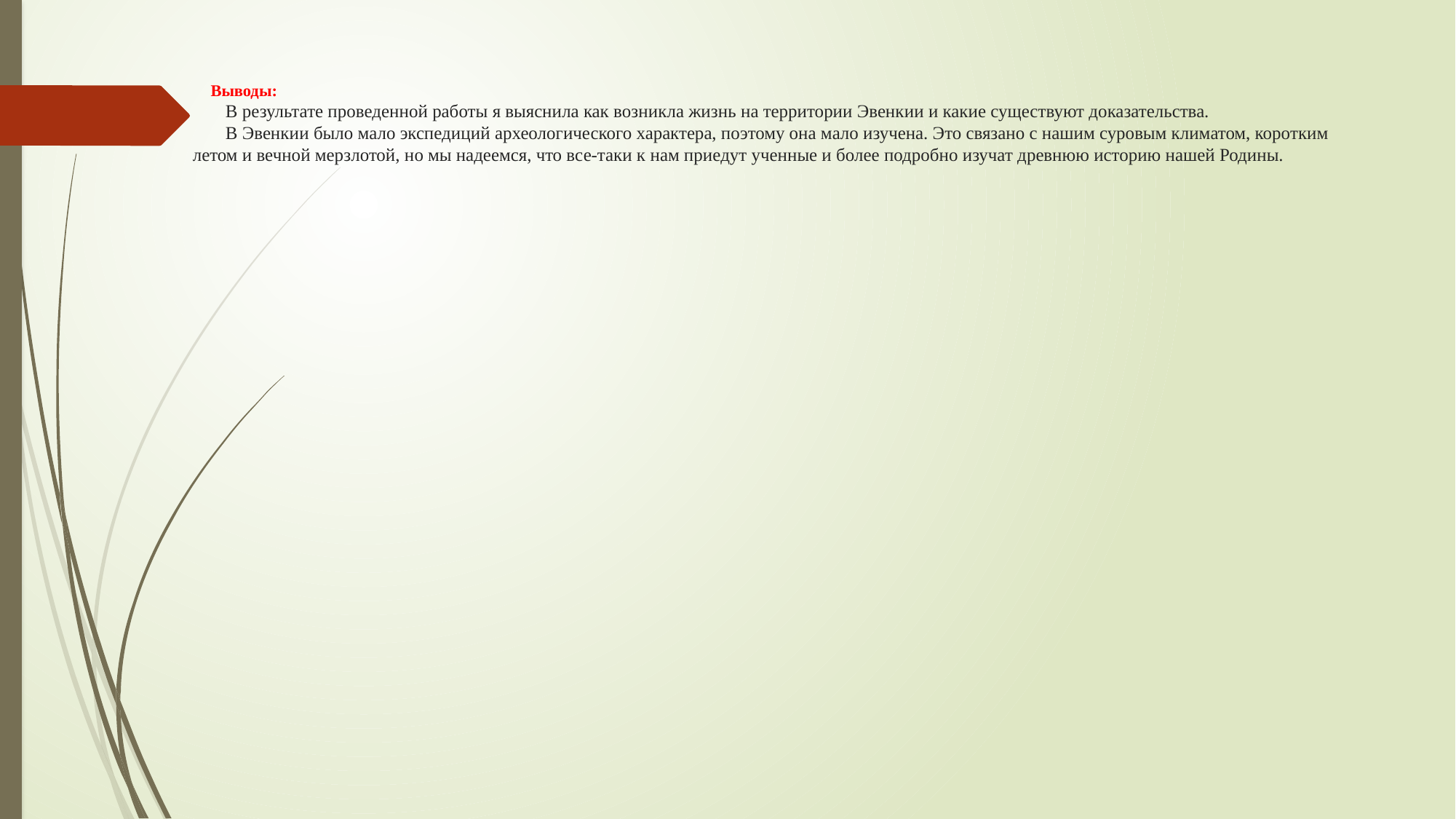

# Выводы: В результате проведенной работы я выяснила как возникла жизнь на территории Эвенкии и какие существуют доказательства. В Эвенкии было мало экспедиций археологического характера, поэтому она мало изучена. Это связано с нашим суровым климатом, коротким летом и вечной мерзлотой, но мы надеемся, что все-таки к нам приедут ученные и более подробно изучат древнюю историю нашей Родины.